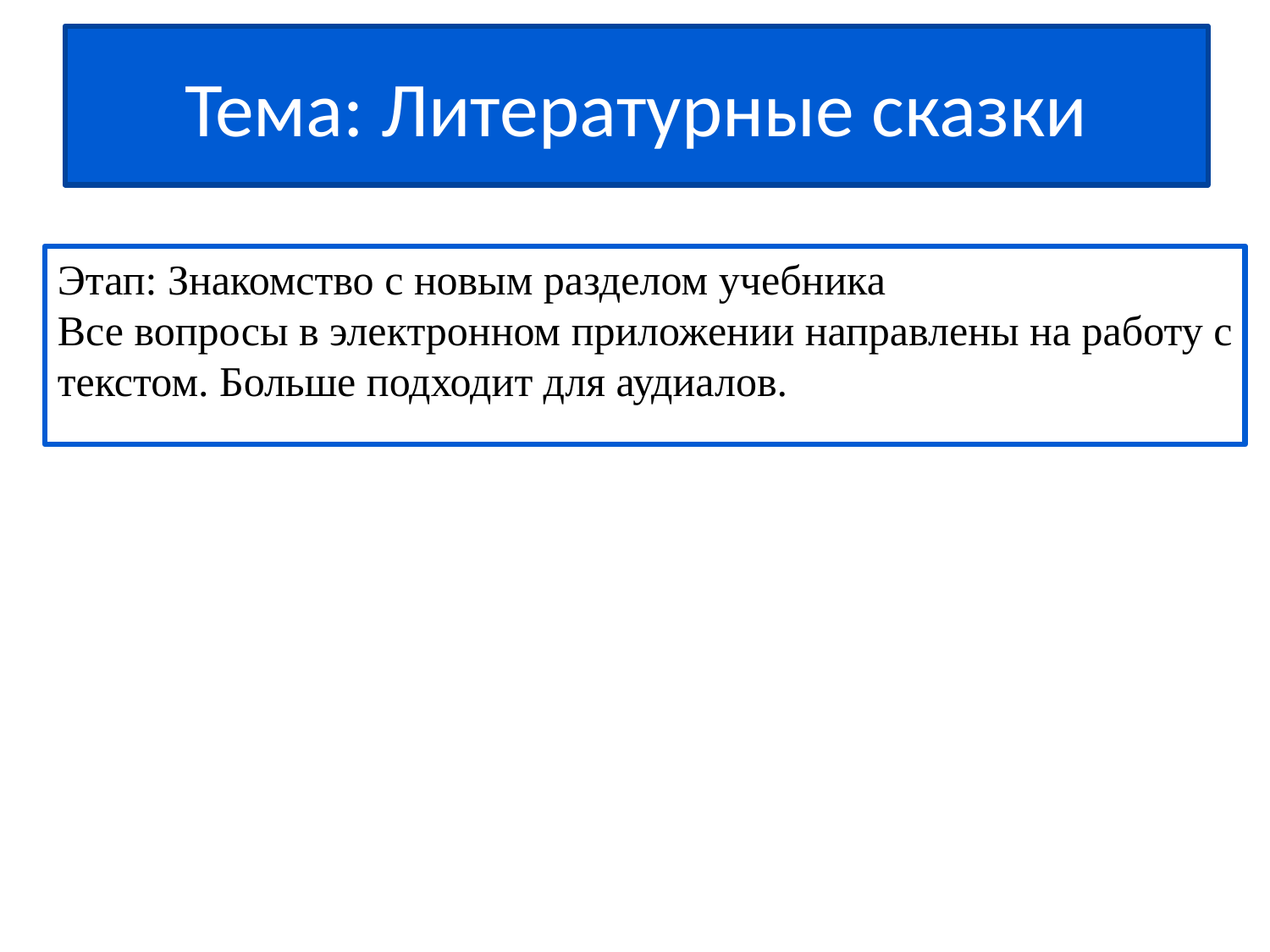

# Тема: Литературные сказки
Этап: Знакомство с новым разделом учебника
Все вопросы в электронном приложении направлены на работу с текстом. Больше подходит для аудиалов.